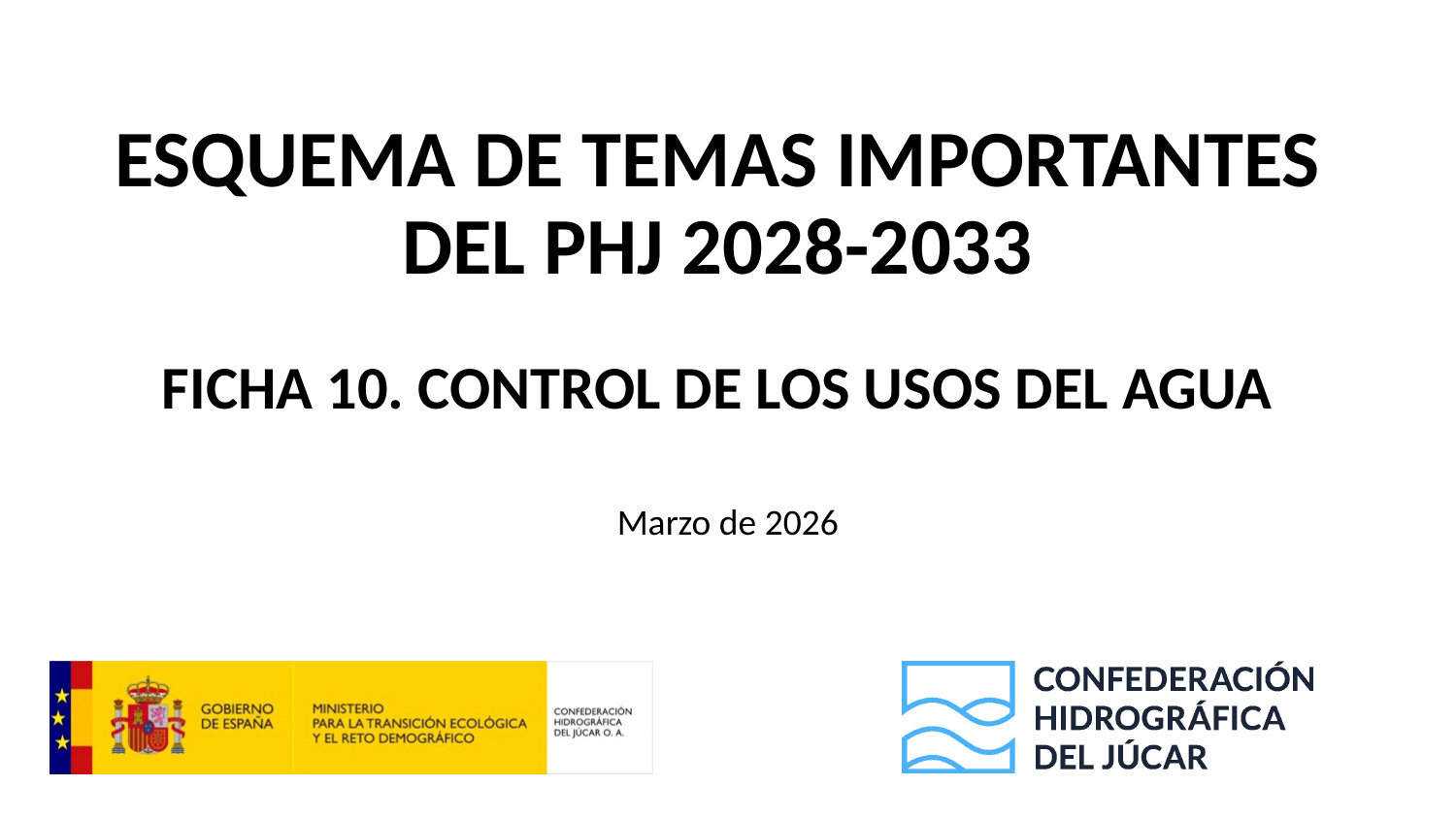

# ESQUEMA DE TEMAS IMPORTANTES DEL PHJ 2028-2033 FICHA 10. CONTROL DE LOS USOS DEL AGUA
Marzo de 2026